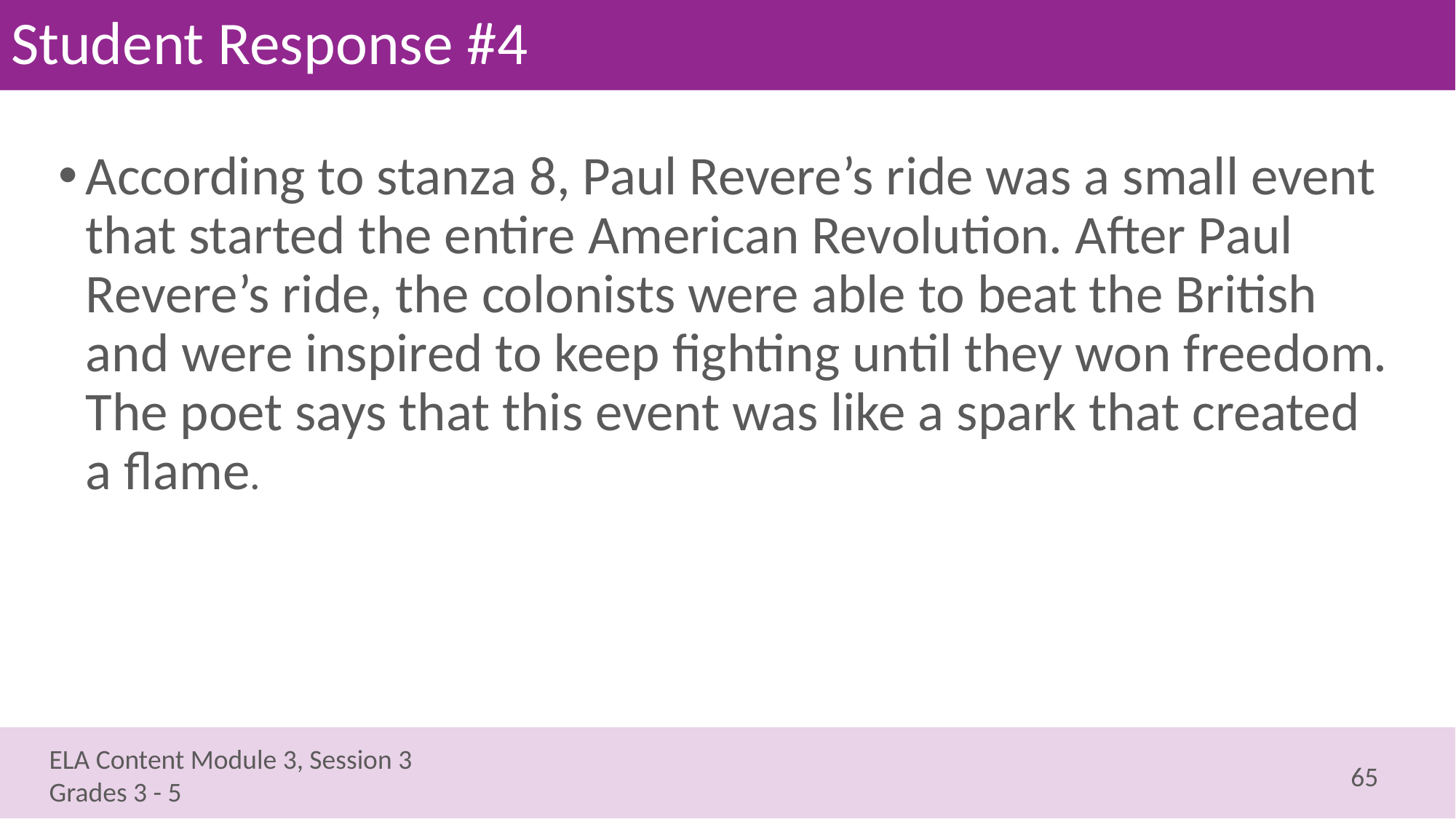

# Student Response #4
According to stanza 8, Paul Revere’s ride was a small event that started the entire American Revolution. After Paul Revere’s ride, the colonists were able to beat the British and were inspired to keep fighting until they won freedom. The poet says that this event was like a spark that created a flame.
65